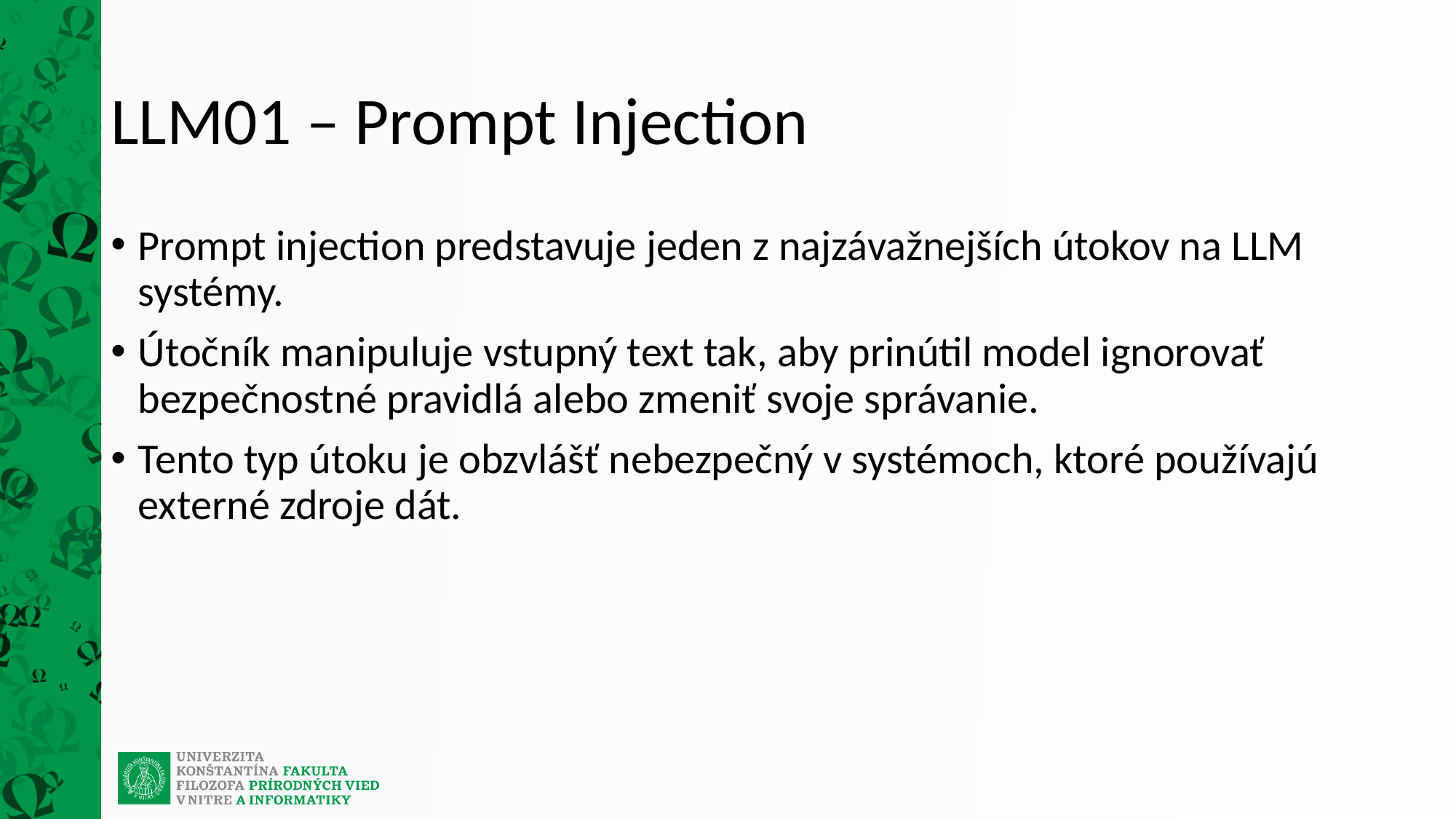

# LLM01 – Prompt Injection
Prompt injection predstavuje jeden z najzávažnejších útokov na LLM systémy.
Útočník manipuluje vstupný text tak, aby prinútil model ignorovať bezpečnostné pravidlá alebo zmeniť svoje správanie.
Tento typ útoku je obzvlášť nebezpečný v systémoch, ktoré používajú externé zdroje dát.